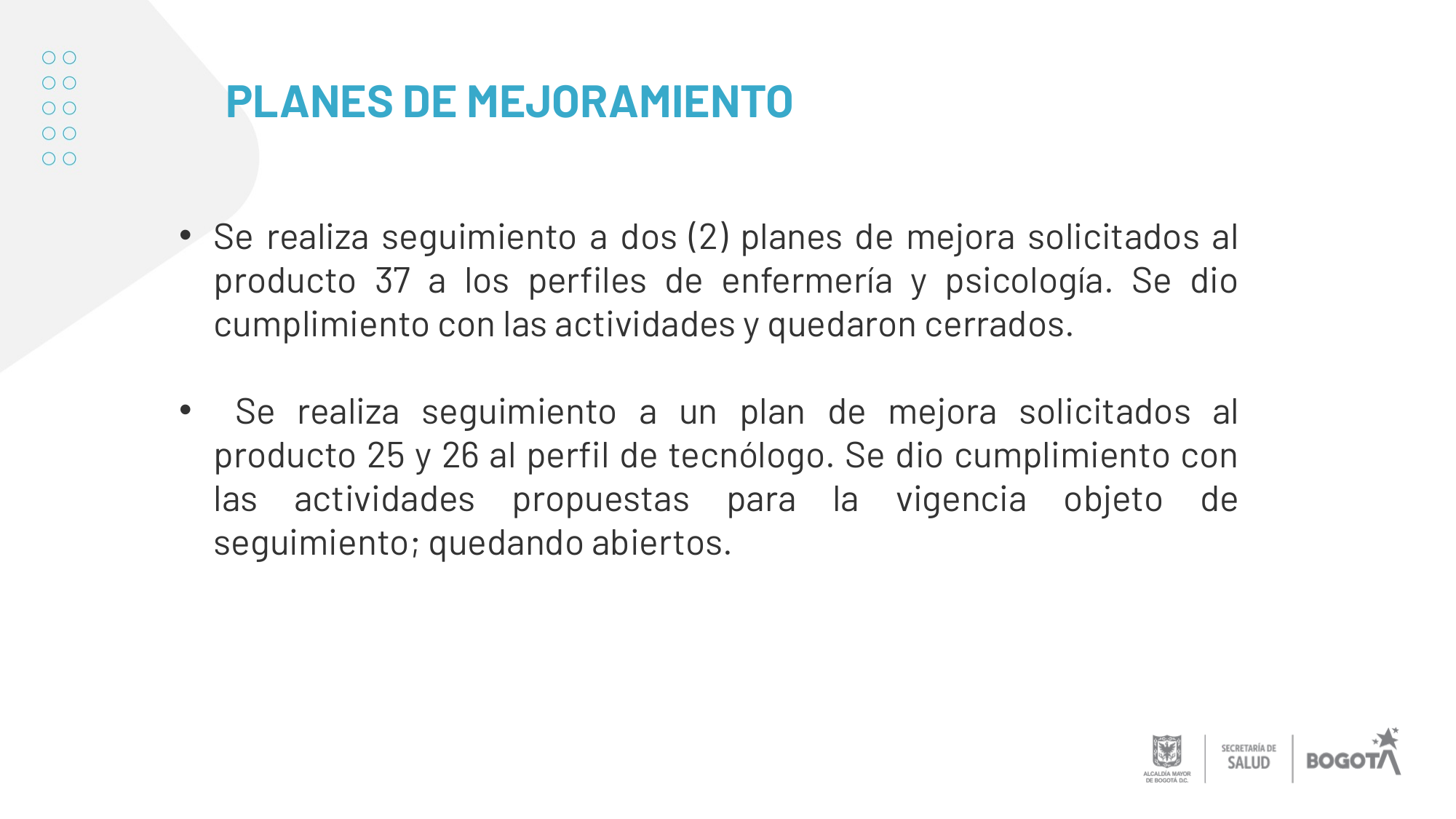

# PLANES DE MEJORAMIENTO

Se realiza seguimiento a dos (2) planes de mejora solicitados al producto 37 a los perfiles de enfermería y psicología. Se dio cumplimiento con las actividades y quedaron cerrados.

 Se realiza seguimiento a un plan de mejora solicitados al producto 25 y 26 al perfil de tecnólogo. Se dio cumplimiento con las actividades propuestas para la vigencia objeto de seguimiento; quedando abiertos.